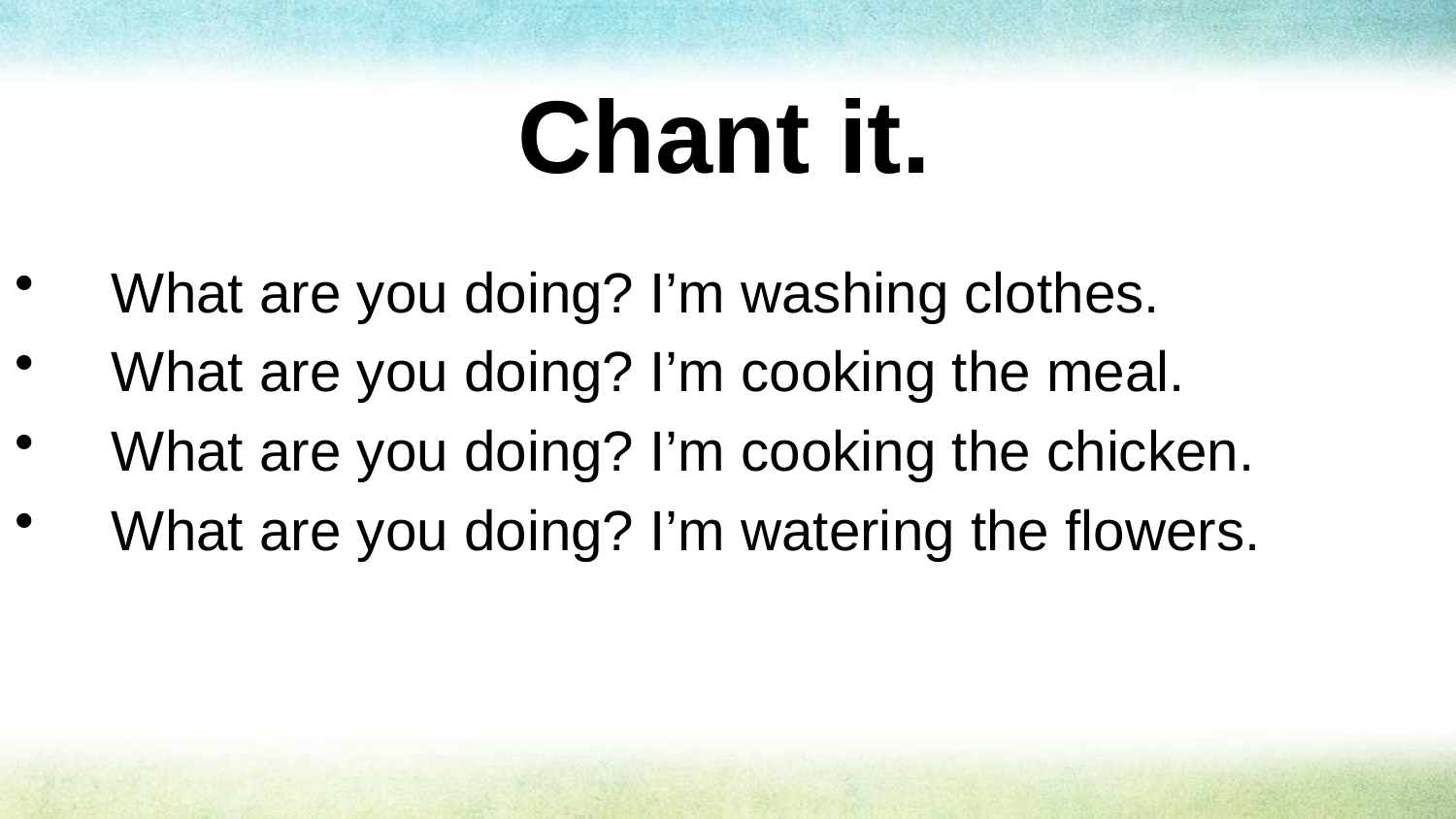

# Chant it.
What are you doing? I’m washing clothes.
What are you doing? I’m cooking the meal.
What are you doing? I’m cooking the chicken.
What are you doing? I’m watering the flowers.